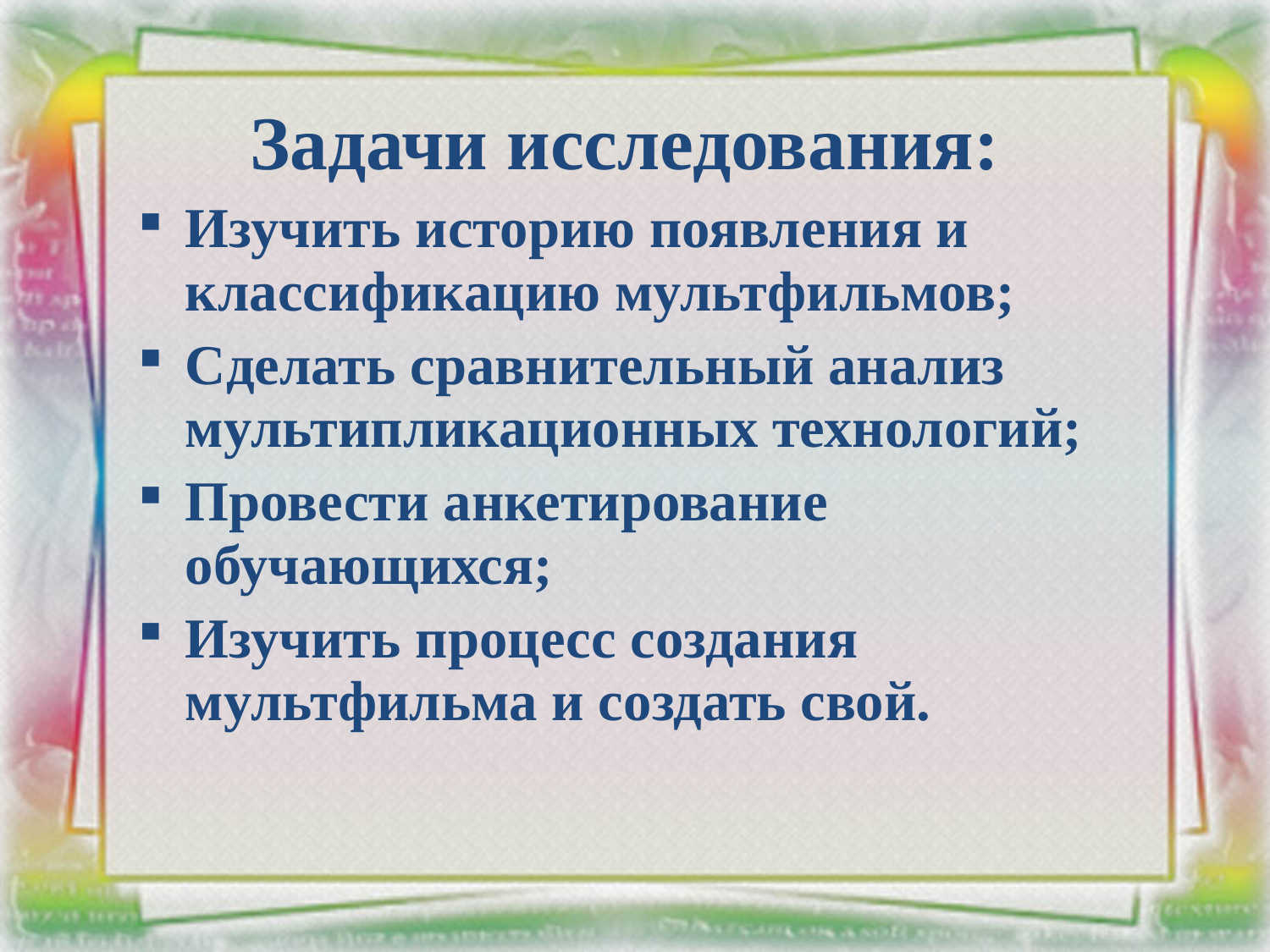

Задачи исследования:
Изучить историю появления и классификацию мультфильмов;
Сделать сравнительный анализ мультипликационных технологий;
Провести анкетирование обучающихся;
Изучить процесс создания мультфильма и создать свой.